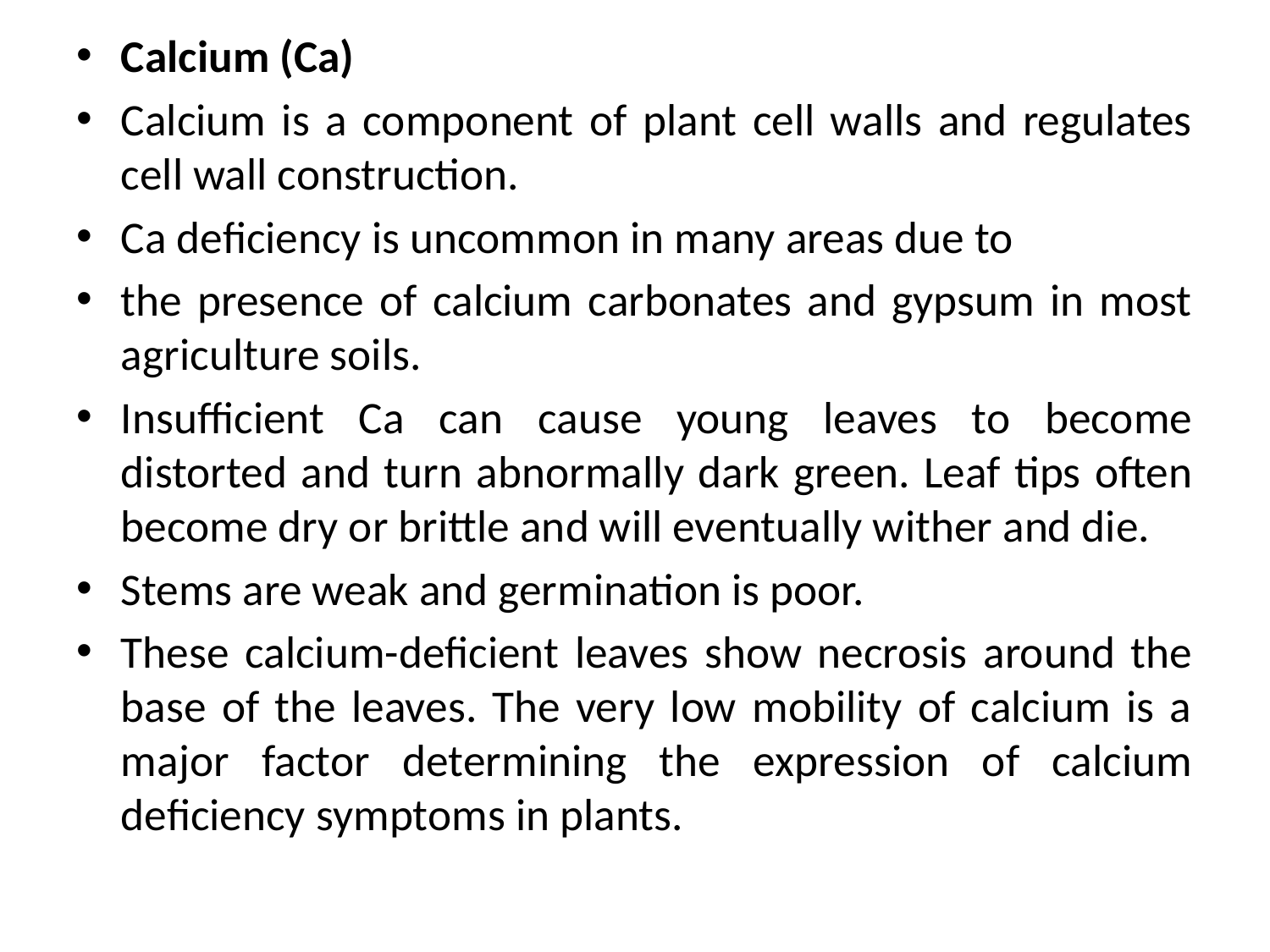

Calcium (Ca)
Calcium is a component of plant cell walls and regulates cell wall construction.
Ca deficiency is uncommon in many areas due to
the presence of calcium carbonates and gypsum in most agriculture soils.
Insufficient Ca can cause young leaves to become distorted and turn abnormally dark green. Leaf tips often become dry or brittle and will eventually wither and die.
Stems are weak and germination is poor.
These calcium-deficient leaves show necrosis around the base of the leaves. The very low mobility of calcium is a major factor determining the expression of calcium deficiency symptoms in plants.